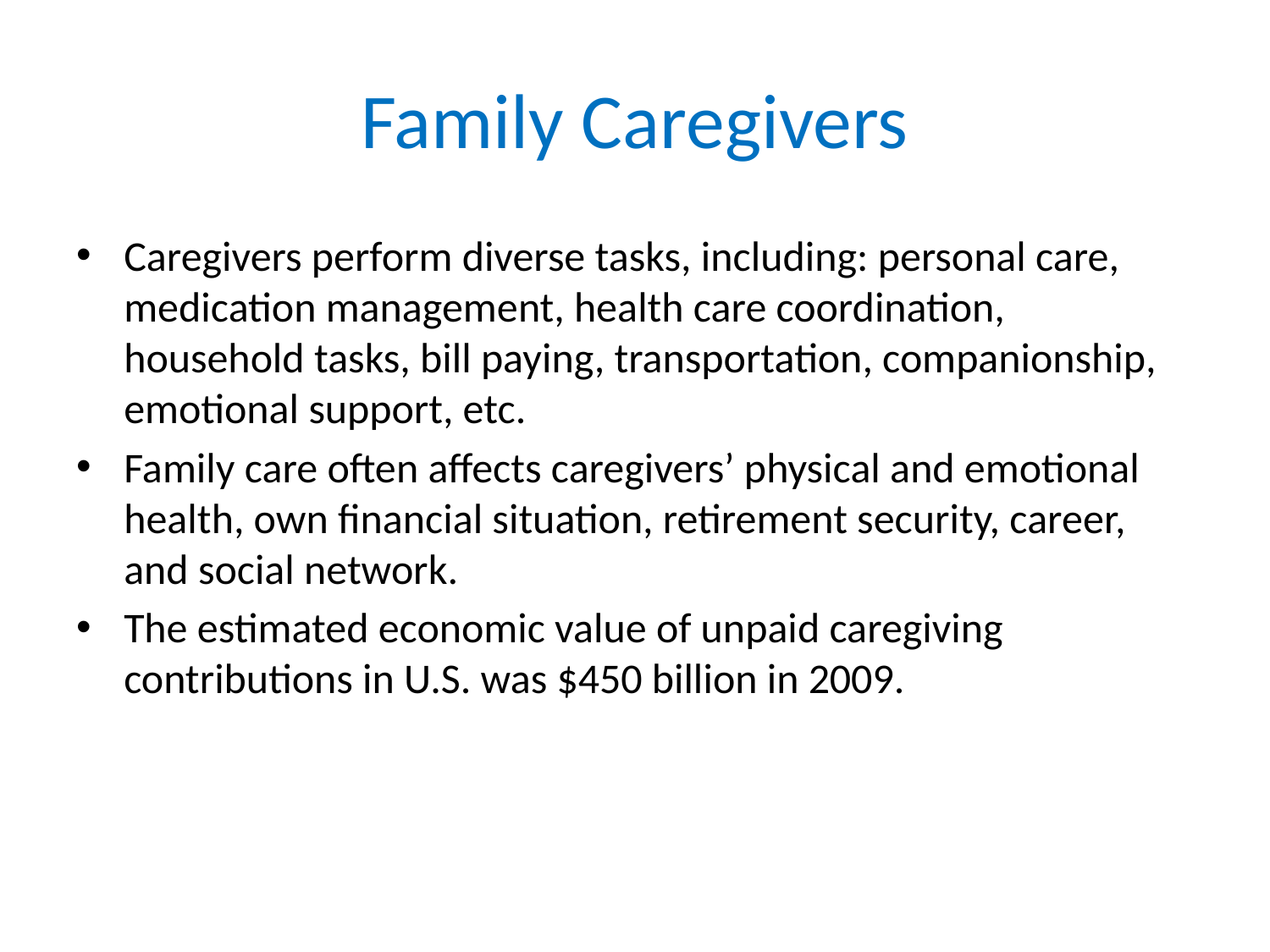

# Family Caregivers
Caregivers perform diverse tasks, including: personal care, medication management, health care coordination, household tasks, bill paying, transportation, companionship, emotional support, etc.
Family care often affects caregivers’ physical and emotional health, own financial situation, retirement security, career, and social network.
The estimated economic value of unpaid caregiving contributions in U.S. was $450 billion in 2009.